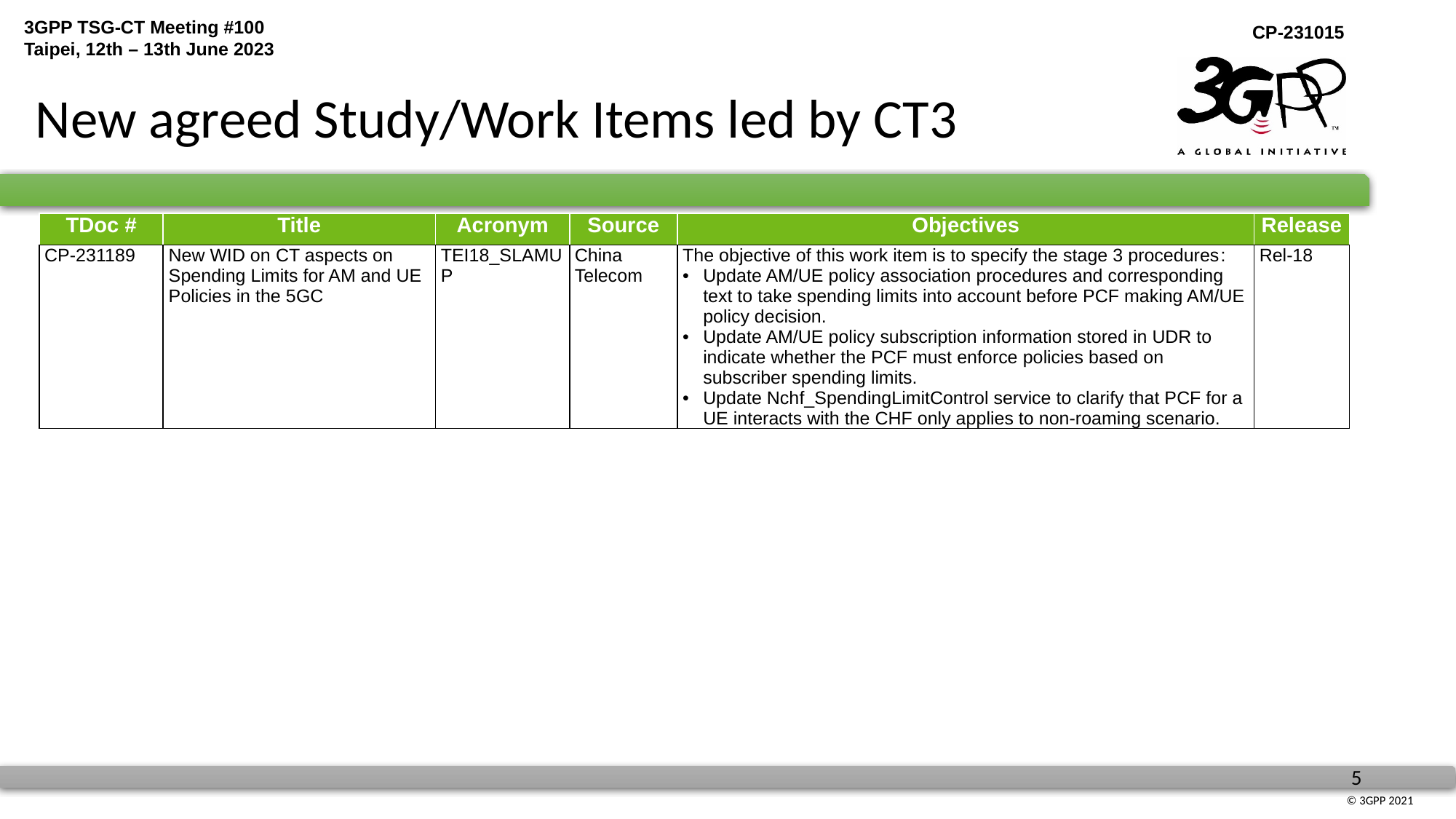

# New agreed Study/Work Items led by CT3
| TDoc # | Title | Acronym | Source | Objectives | Release |
| --- | --- | --- | --- | --- | --- |
| CP-231189 | New WID on CT aspects on Spending Limits for AM and UE Policies in the 5GC | TEI18\_SLAMUP | China Telecom | The objective of this work item is to specify the stage 3 procedures: Update AM/UE policy association procedures and corresponding text to take spending limits into account before PCF making AM/UE policy decision. Update AM/UE policy subscription information stored in UDR to indicate whether the PCF must enforce policies based on subscriber spending limits. Update Nchf\_SpendingLimitControl service to clarify that PCF for a UE interacts with the CHF only applies to non-roaming scenario. | Rel-18 |